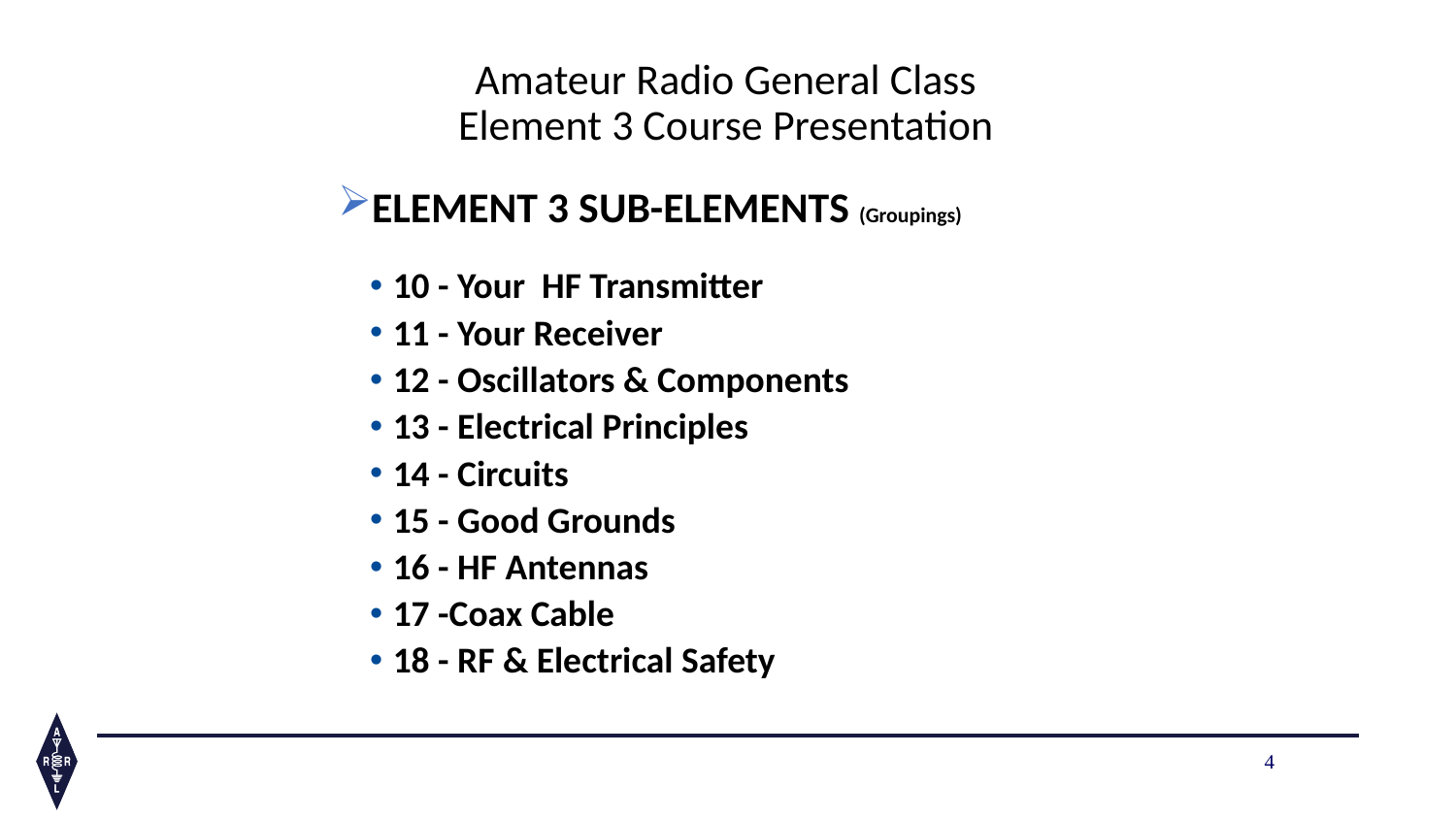

# Amateur Radio General Class Element 3 Course Presentation
ELEMENT 3 SUB-ELEMENTS (Groupings)

10 - Your  HF Transmitter
11 - Your Receiver
12 - Oscillators & Components
13 - Electrical Principles
14 - Circuits
15 - Good Grounds
16 - HF Antennas
17 -Coax Cable
18 - RF & Electrical Safety

4